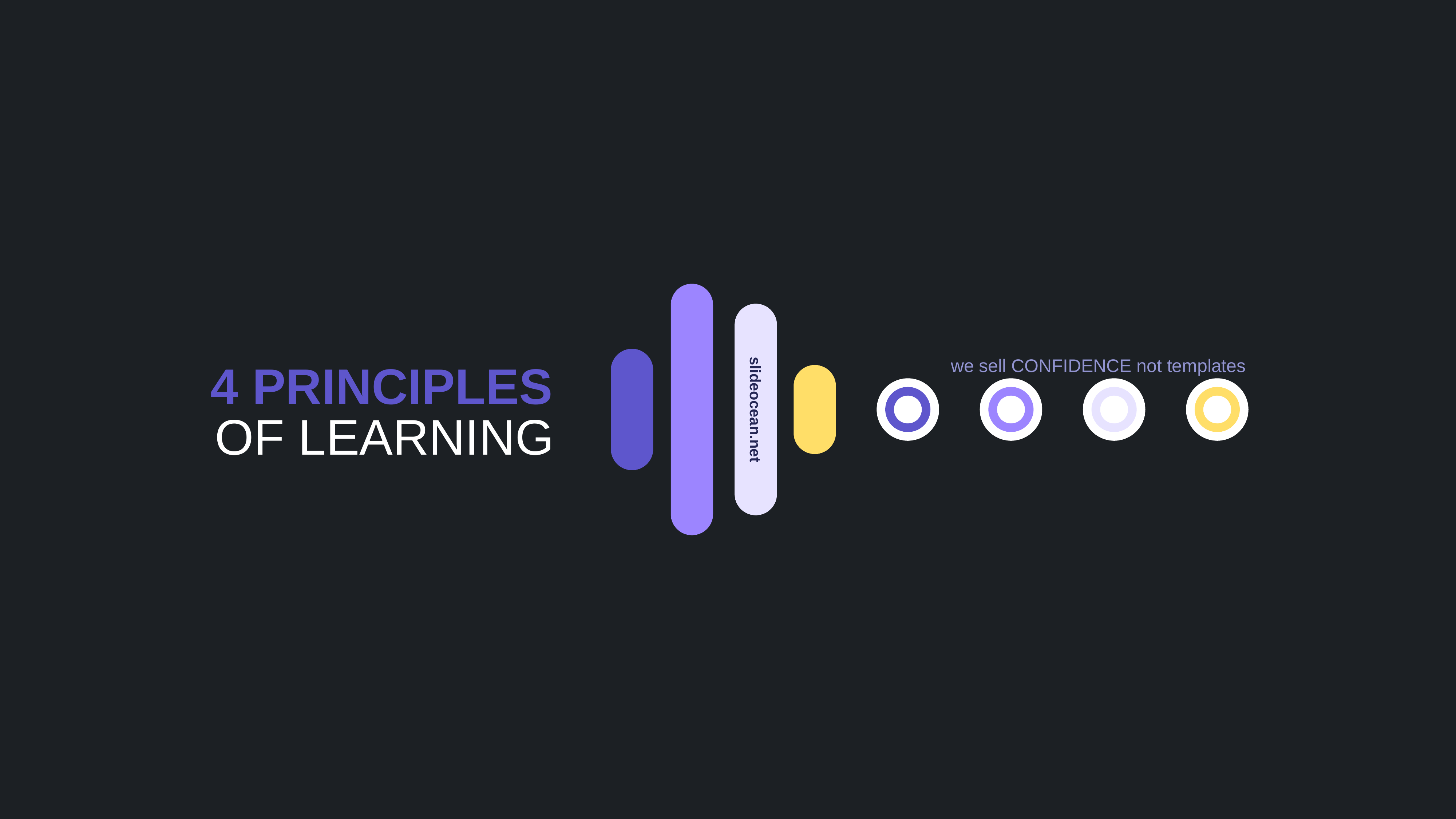

4 PRINCIPLES
we sell CONFIDENCE not templates

slideocean.net
OF LEARNING